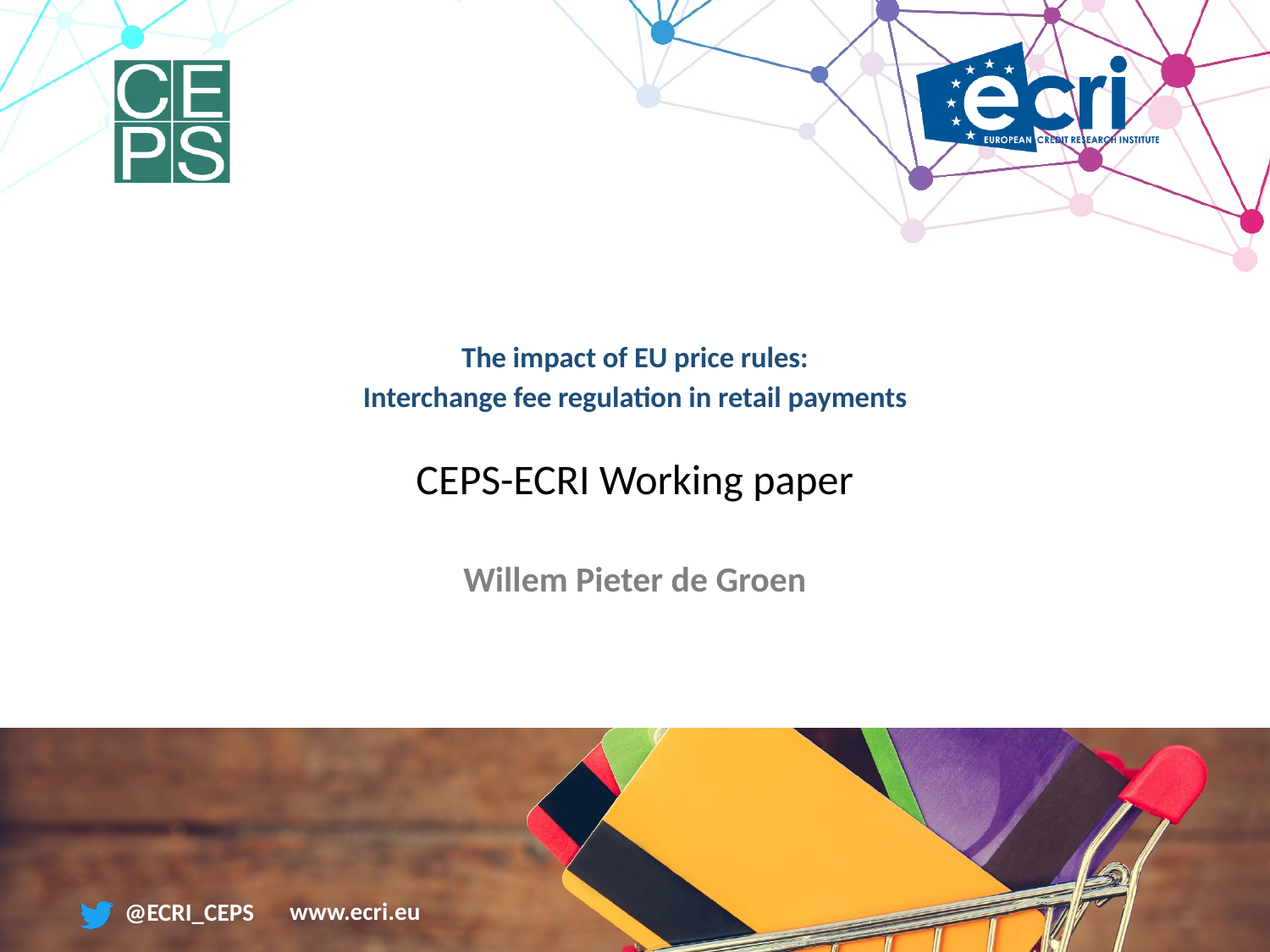

# The impact of EU price rules: Interchange fee regulation in retail payments
CEPS-ECRI Working paper
Willem Pieter de Groen